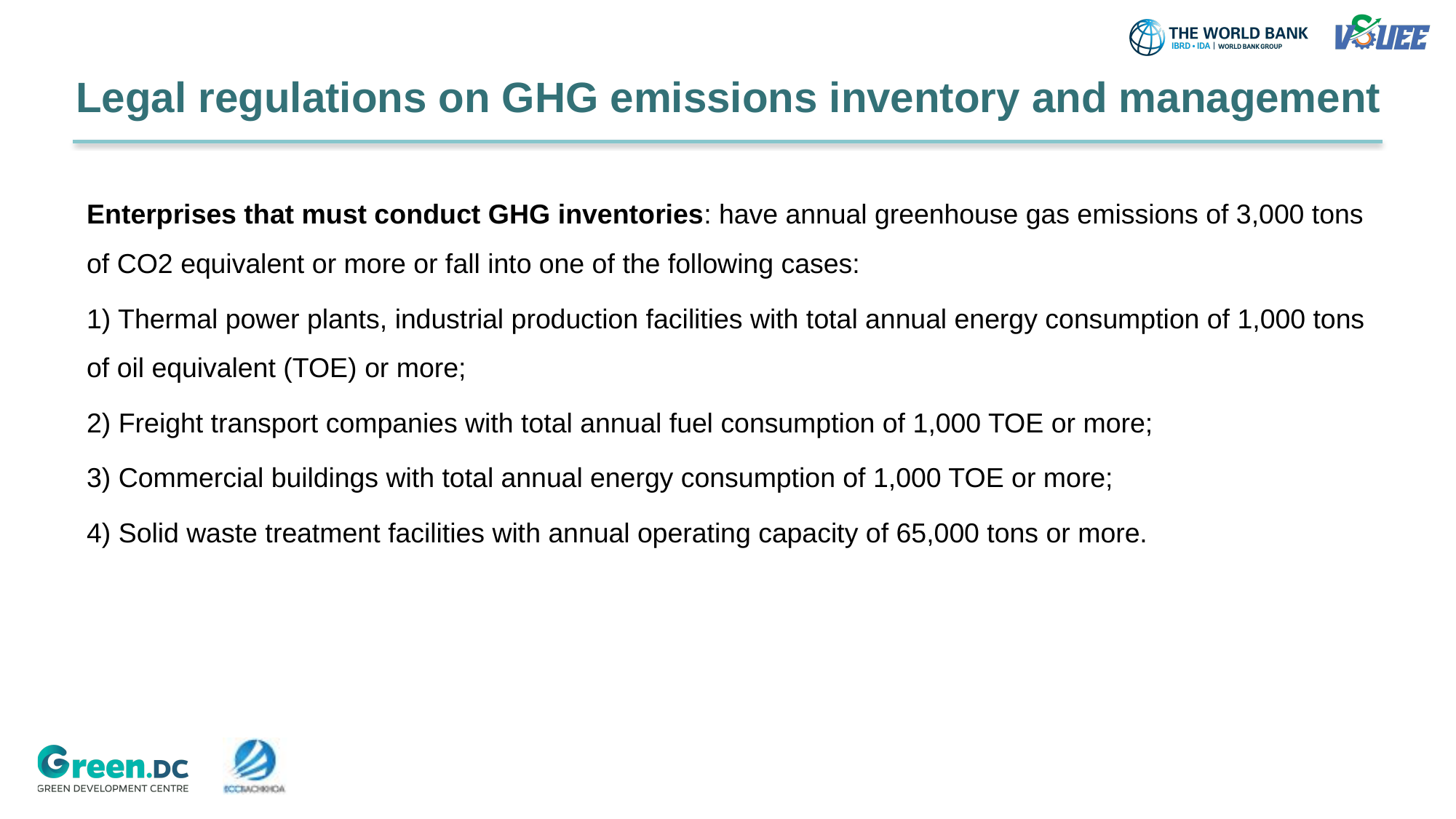

# Legal regulations on GHG emissions inventory and management
Enterprises that must conduct GHG inventories: have annual greenhouse gas emissions of 3,000 tons of CO2 equivalent or more or fall into one of the following cases:
1) Thermal power plants, industrial production facilities with total annual energy consumption of 1,000 tons of oil equivalent (TOE) or more;
2) Freight transport companies with total annual fuel consumption of 1,000 TOE or more;
3) Commercial buildings with total annual energy consumption of 1,000 TOE or more;
4) Solid waste treatment facilities with annual operating capacity of 65,000 tons or more.